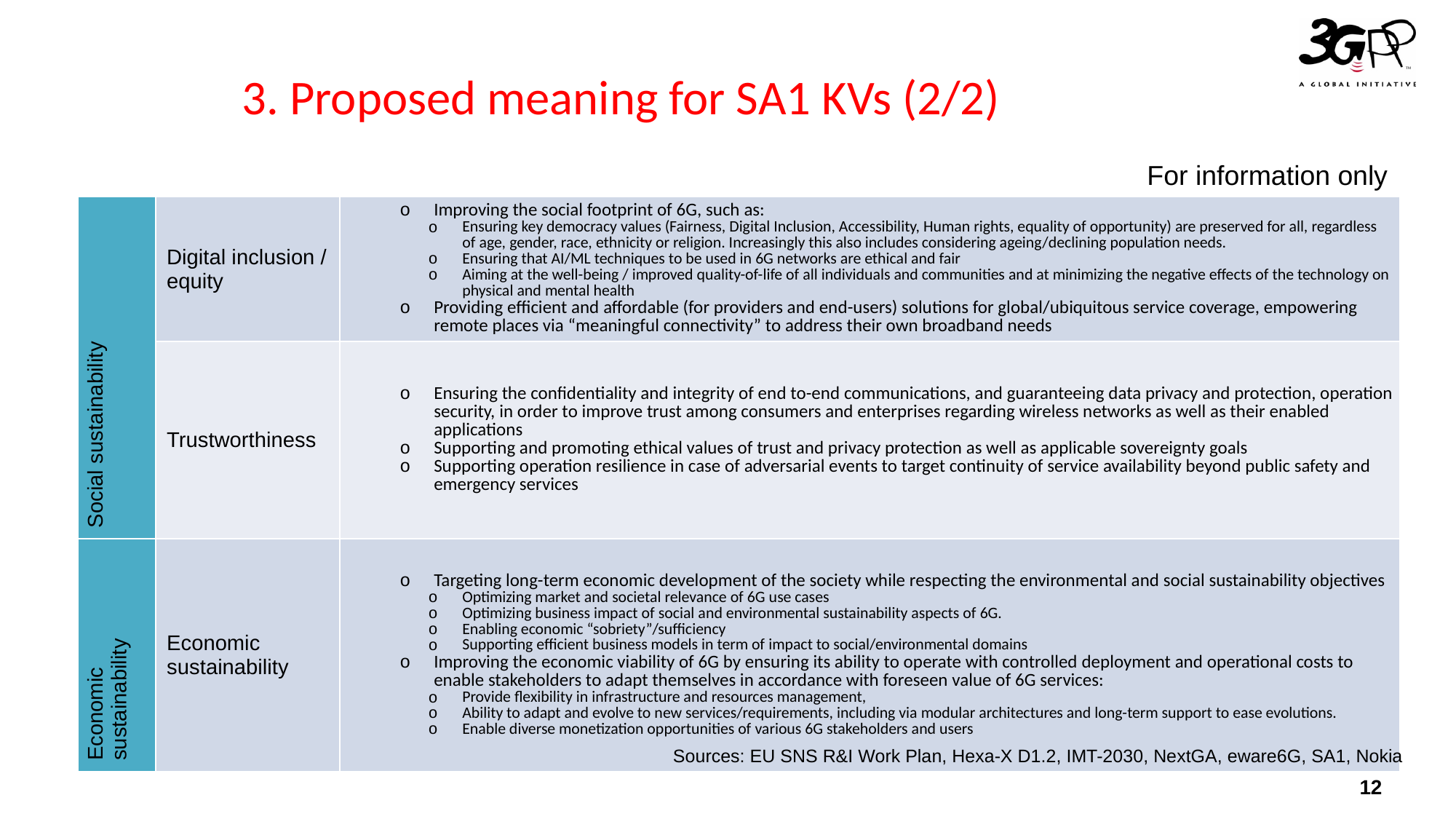

# 3. Proposed meaning for SA1 KVs (2/2)
For information only
| Social sustainability | Digital inclusion / equity | Improving the social footprint of 6G, such as: Ensuring key democracy values (Fairness, Digital Inclusion, Accessibility, Human rights, equality of opportunity) are preserved for all, regardless of age, gender, race, ethnicity or religion. Increasingly this also includes considering ageing/declining population needs. Ensuring that AI/ML techniques to be used in 6G networks are ethical and fair Aiming at the well-being / improved quality-of-life of all individuals and communities and at minimizing the negative effects of the technology on physical and mental health Providing efficient and affordable (for providers and end-users) solutions for global/ubiquitous service coverage, empowering remote places via “meaningful connectivity” to address their own broadband needs |
| --- | --- | --- |
|  | Trustworthiness | Ensuring the confidentiality and integrity of end to-end communications, and guaranteeing data privacy and protection, operation security, in order to improve trust among consumers and enterprises regarding wireless networks as well as their enabled applications Supporting and promoting ethical values of trust and privacy protection as well as applicable sovereignty goals Supporting operation resilience in case of adversarial events to target continuity of service availability beyond public safety and emergency services |
| Economic sustainability | Economic sustainability | Targeting long-term economic development of the society while respecting the environmental and social sustainability objectives Optimizing market and societal relevance of 6G use cases Optimizing business impact of social and environmental sustainability aspects of 6G. Enabling economic “sobriety”/sufficiency Supporting efficient business models in term of impact to social/environmental domains Improving the economic viability of 6G by ensuring its ability to operate with controlled deployment and operational costs to enable stakeholders to adapt themselves in accordance with foreseen value of 6G services: Provide flexibility in infrastructure and resources management, Ability to adapt and evolve to new services/requirements, including via modular architectures and long-term support to ease evolutions. Enable diverse monetization opportunities of various 6G stakeholders and users |
Sources: EU SNS R&I Work Plan, Hexa-X D1.2, IMT-2030, NextGA, eware6G, SA1, Nokia